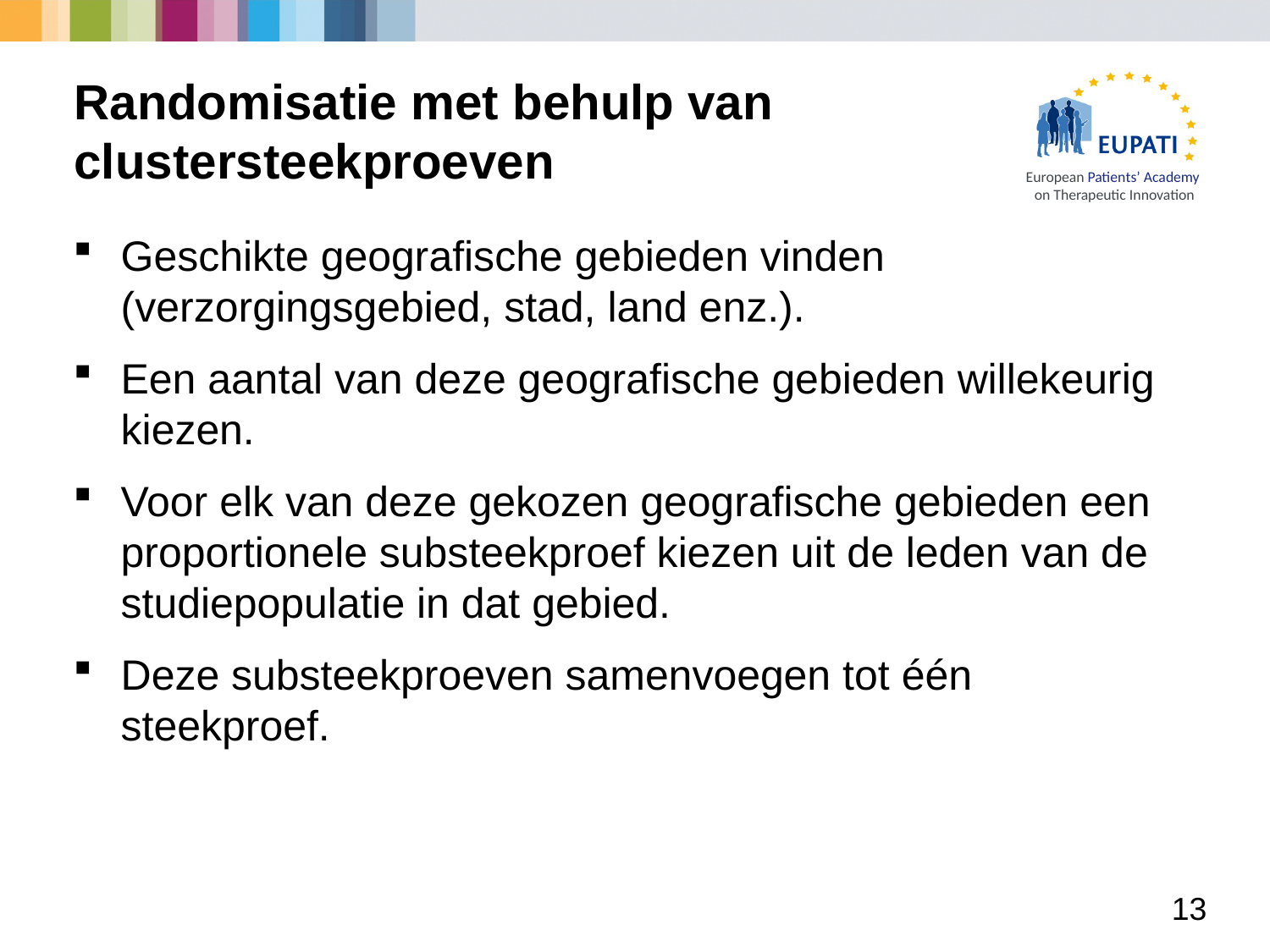

# Randomisatie met behulp van clustersteekproeven
Geschikte geografische gebieden vinden (verzorgingsgebied, stad, land enz.).
Een aantal van deze geografische gebieden willekeurig kiezen.
Voor elk van deze gekozen geografische gebieden een proportionele substeekproef kiezen uit de leden van de studiepopulatie in dat gebied.
Deze substeekproeven samenvoegen tot één steekproef.
13